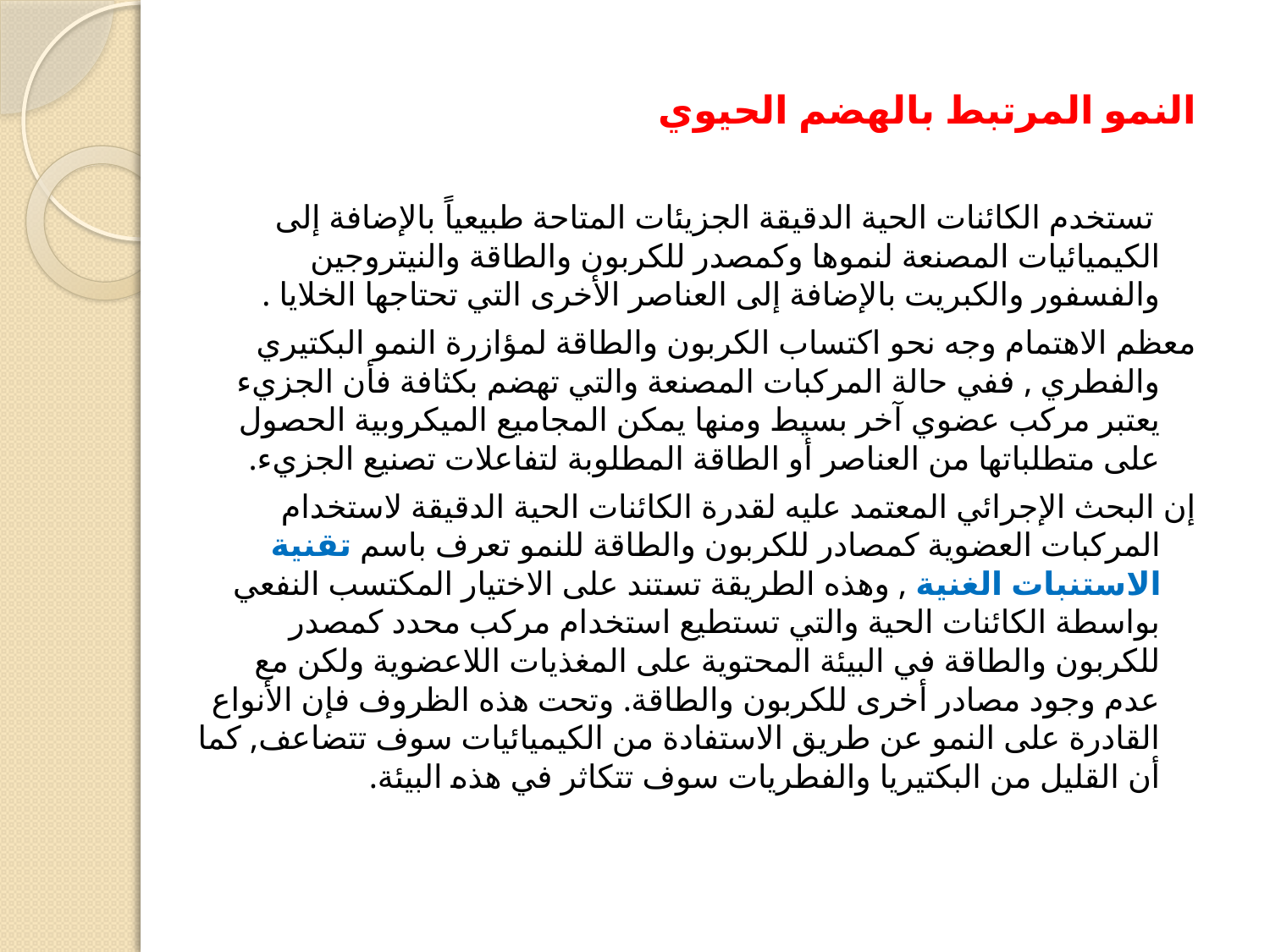

النمو المرتبط بالهضم الحيوي

     تستخدم الكائنات الحية الدقيقة الجزيئات المتاحة طبيعياً بالإضافة إلى الكيميائيات المصنعة لنموها وكمصدر للكربون والطاقة والنيتروجين والفسفور والكبريت بالإضافة إلى العناصر الأخرى التي تحتاجها الخلايا .
معظم الاهتمام وجه نحو اكتساب الكربون والطاقة لمؤازرة النمو البكتيري والفطري , ففي حالة المركبات المصنعة والتي تهضم بكثافة فأن الجزيء يعتبر مركب عضوي آخر بسيط ومنها يمكن المجاميع الميكروبية الحصول على متطلباتها من العناصر أو الطاقة المطلوبة لتفاعلات تصنيع الجزيء.
إن البحث الإجرائي المعتمد عليه لقدرة الكائنات الحية الدقيقة لاستخدام المركبات العضوية كمصادر للكربون والطاقة للنمو تعرف باسم تقنية الاستنبات الغنية , وهذه الطريقة تستند على الاختيار المكتسب النفعي بواسطة الكائنات الحية والتي تستطيع استخدام مركب محدد كمصدر للكربون والطاقة في البيئة المحتوية على المغذيات اللاعضوية ولكن مع عدم وجود مصادر أخرى للكربون والطاقة. وتحت هذه الظروف فإن الأنواع القادرة على النمو عن طريق الاستفادة من الكيميائيات سوف تتضاعف, كما أن القليل من البكتيريا والفطريات سوف تتكاثر في هذه البيئة.